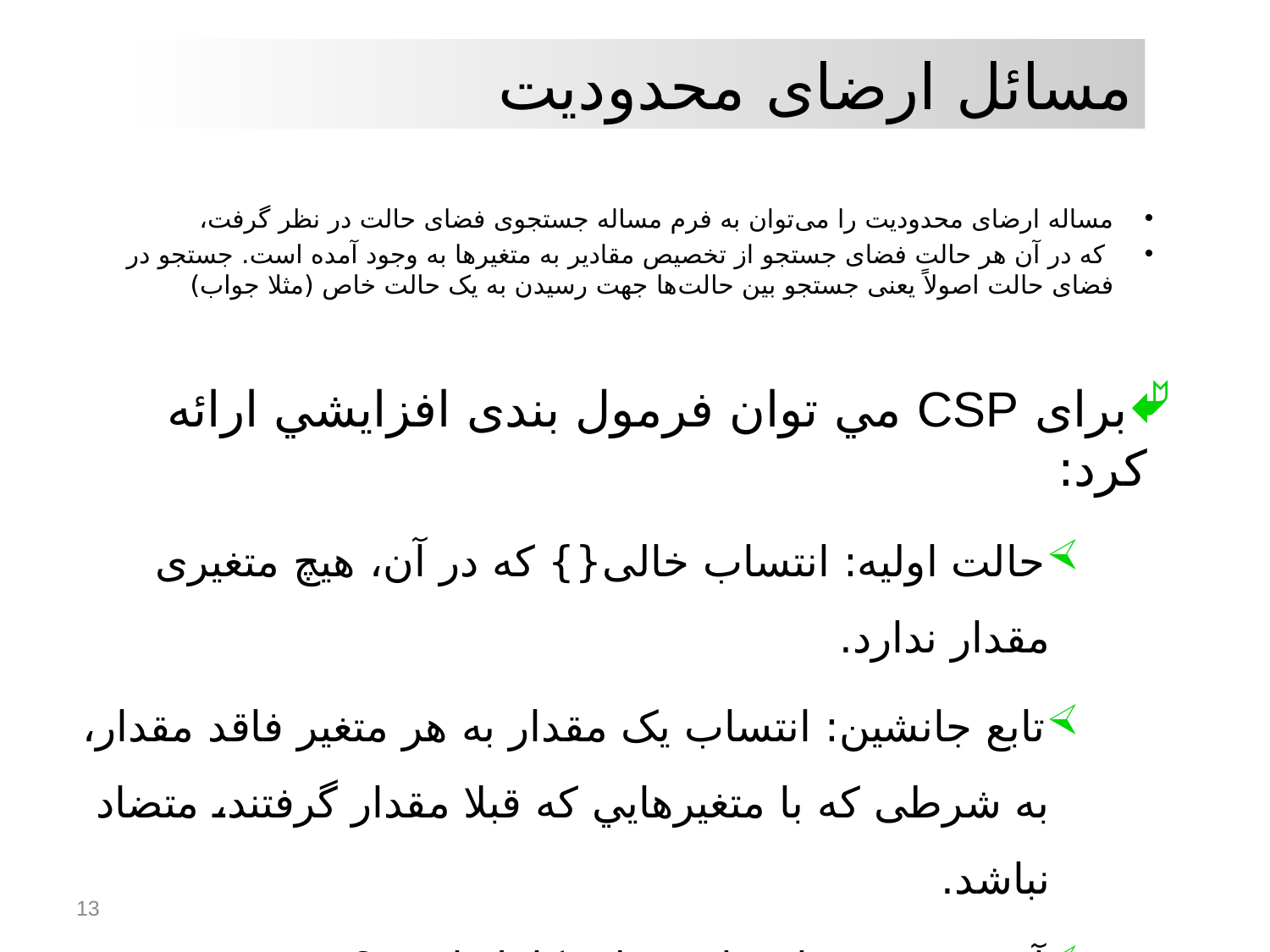

مسائل ارضای محدودیت
# مساله ارضای محدودیت را می‌توان به فرم مساله جستجوی فضای حالت در نظر گرفت،
 که در آن هر حالت فضای جستجو از تخصیص مقادیر به متغیر‌ها به وجود آمده است. جستجو در فضای حالت اصولاً یعنی‌ جستجو بین حالت‌ها جهت رسیدن به یک حالت خاص (مثلا جواب)

برای CSP مي توان فرمول بندی افزايشي ارائه کرد:
حالت اوليه: انتساب خالی{} که در آن، هيچ متغيری مقدار ندارد.
تابع جانشين: انتساب يک مقدار به هر متغير فاقد مقدار، به شرطی که با متغيرهايي که قبلا مقدار گرفتند، متضاد نباشد.
آزمون هدف: انتساب فعلی کامل است؟
هزينه مسير: هزينه ثابت برای هر مرحله  برای شطرنج هزینه نداریم
13